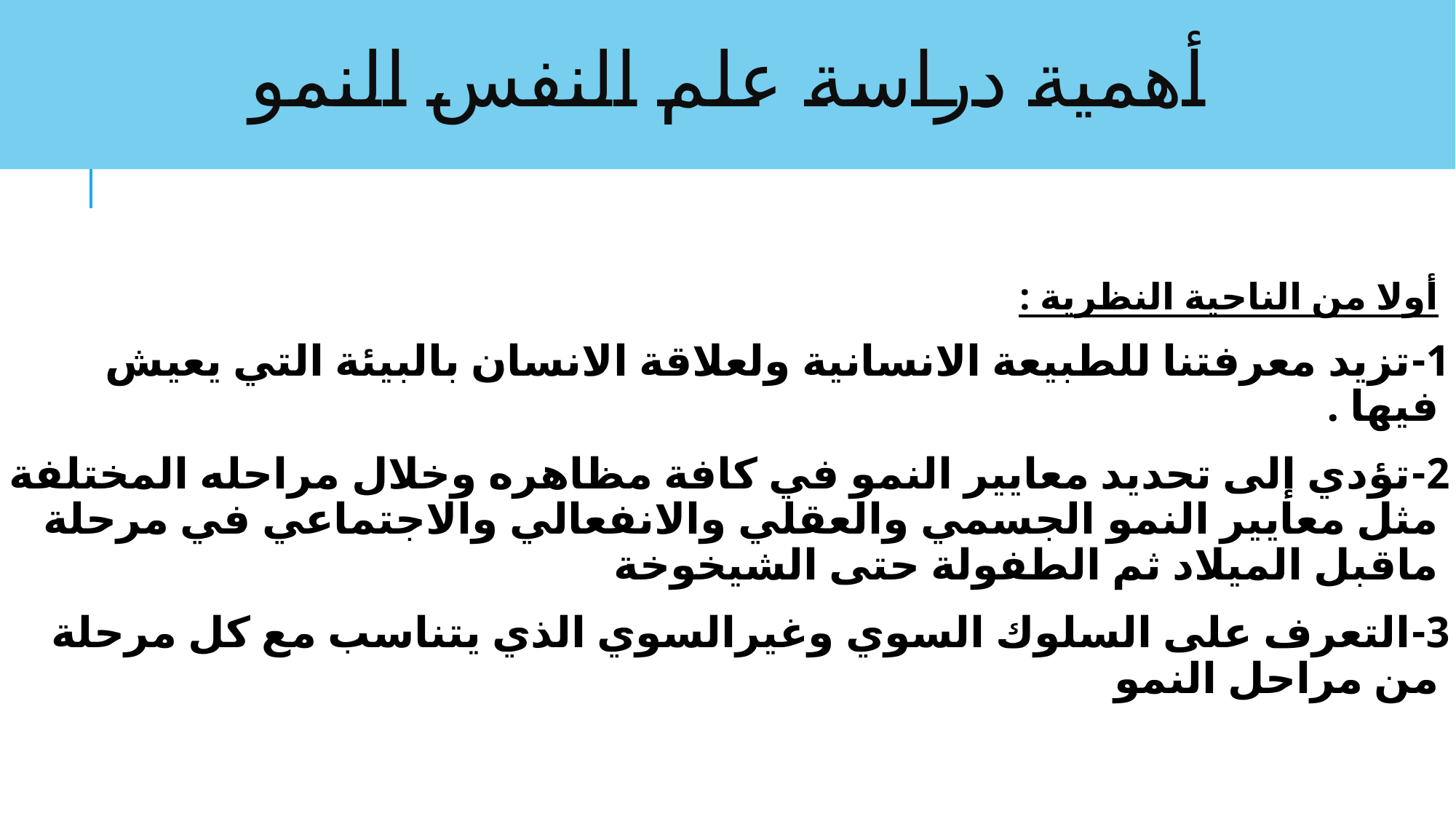

# أهمية دراسة علم النفس النمو
أولا من الناحية النظرية :
1-تزيد معرفتنا للطبيعة الانسانية ولعلاقة الانسان بالبيئة التي يعيش فيها .
2-تؤدي إلى تحديد معايير النمو في كافة مظاهره وخلال مراحله المختلفة مثل معايير النمو الجسمي والعقلي والانفعالي والاجتماعي في مرحلة ماقبل الميلاد ثم الطفولة حتى الشيخوخة
3-التعرف على السلوك السوي وغيرالسوي الذي يتناسب مع كل مرحلة من مراحل النمو